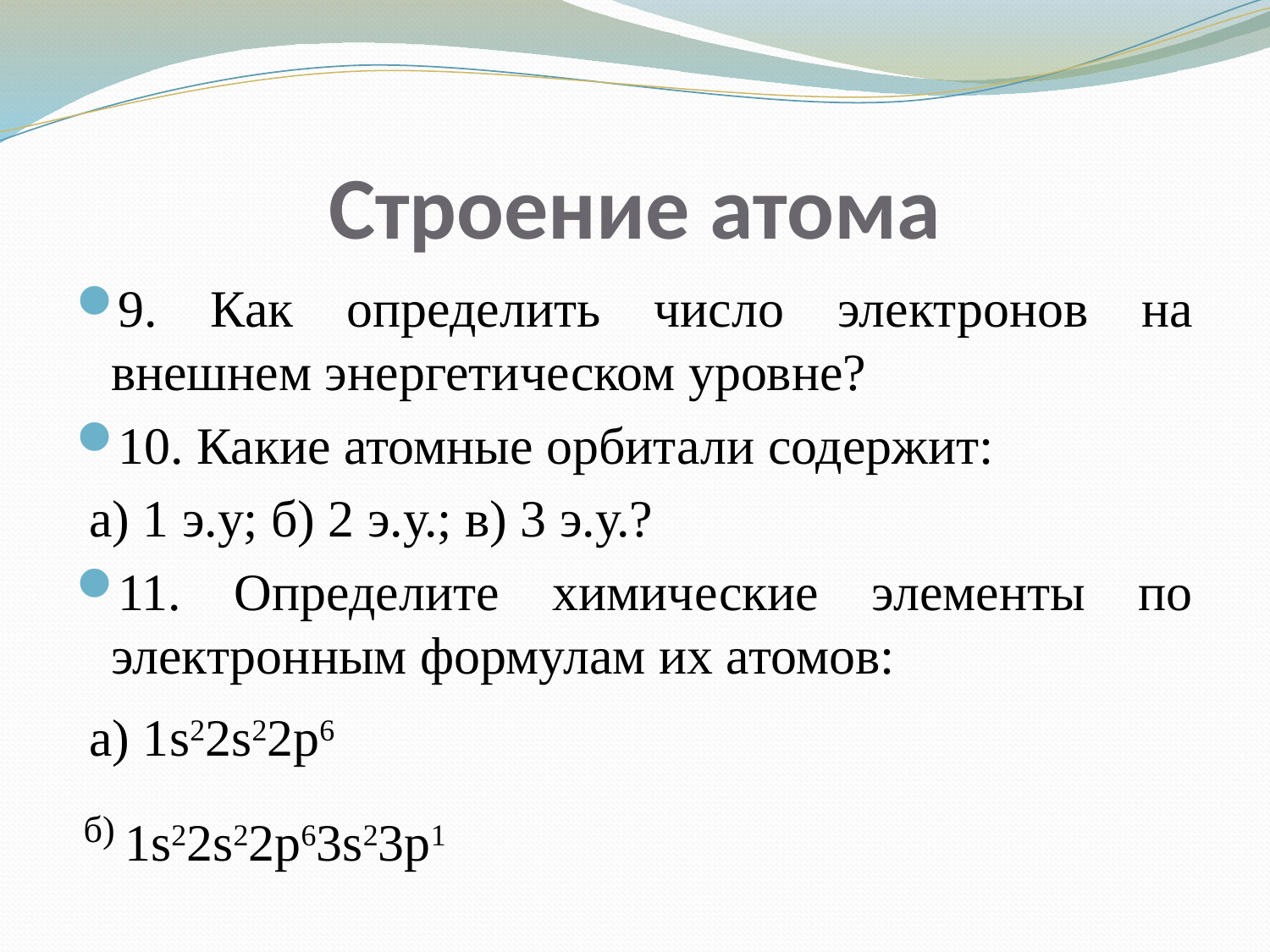

# Строение атома
9. Как определить число электронов на внешнем энергетическом уровне?
10. Какие атомные орбитали содержит:
 а) 1 э.у; б) 2 э.у.; в) 3 э.у.?
11. Определите химические элементы по электронным формулам их атомов:
 а) 1s22s22p6
 б) 1s22s22p63s23p1